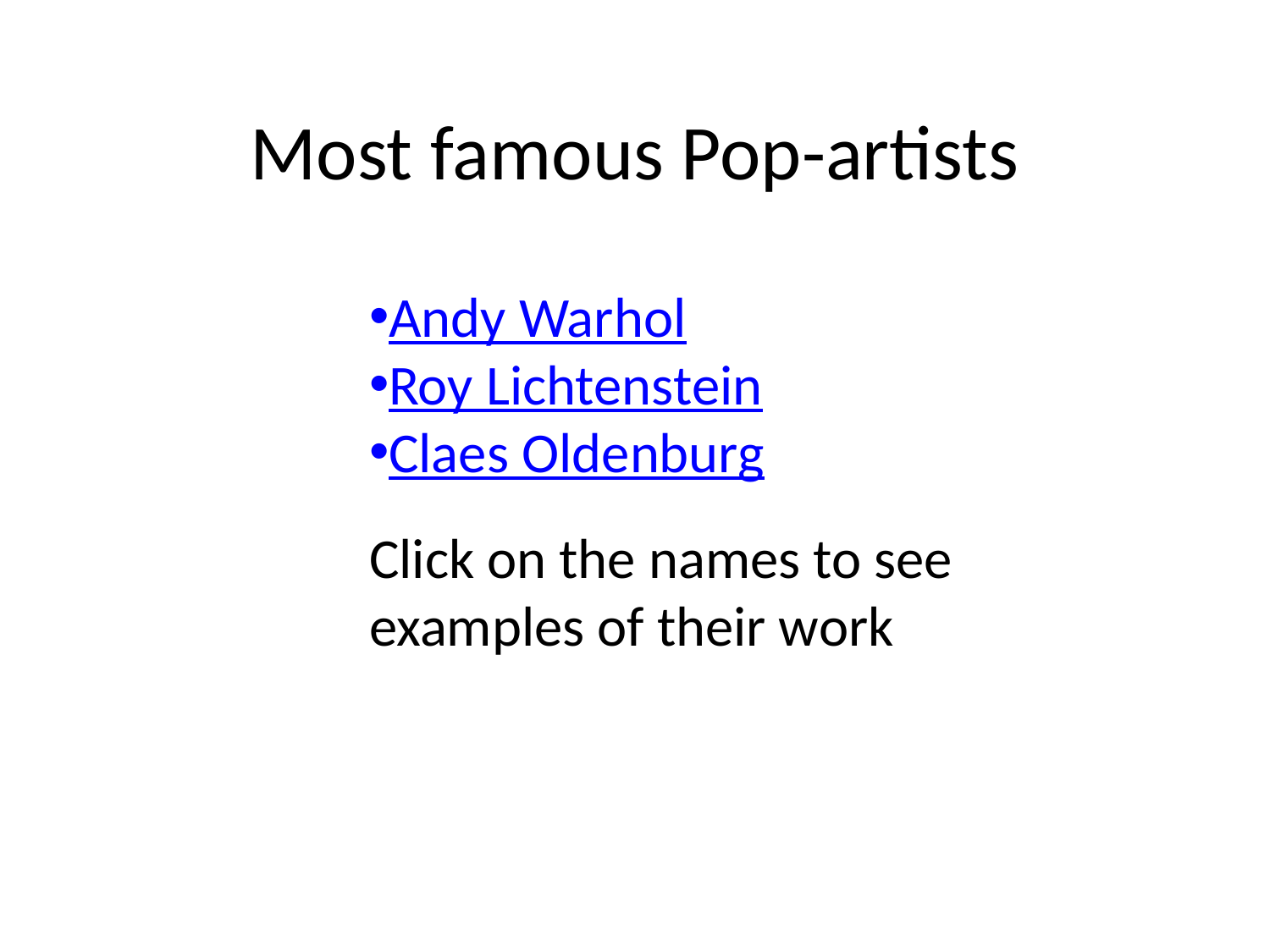

Most famous Pop-artists

Andy Warhol
Roy Lichtenstein
Claes Oldenburg

Click on the names to see examples of their work